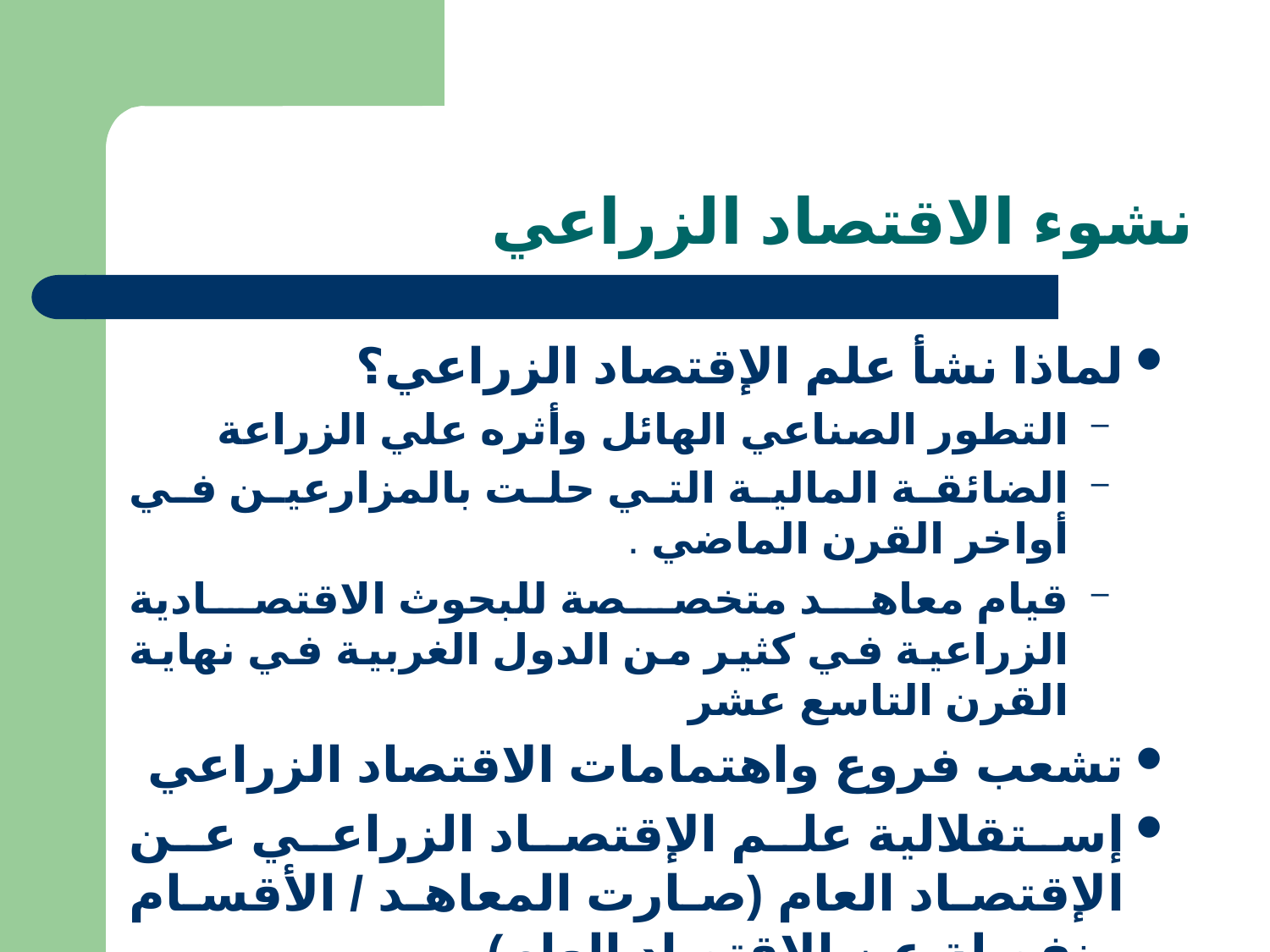

# نشوء الاقتصاد الزراعي
لماذا نشأ علم الإقتصاد الزراعي؟
التطور الصناعي الهائل وأثره علي الزراعة
الضائقة المالية التي حلت بالمزارعين في أواخر القرن الماضي .
قيام معاهد متخصصة للبحوث الاقتصادية الزراعية في كثير من الدول الغربية في نهاية القرن التاسع عشر
تشعب فروع واهتمامات الاقتصاد الزراعي
إستقلالية علم الإقتصاد الزراعي عن الإقتصاد العام (صارت المعاهد / الأقسام منفصلة عن الاقتصاد العام)